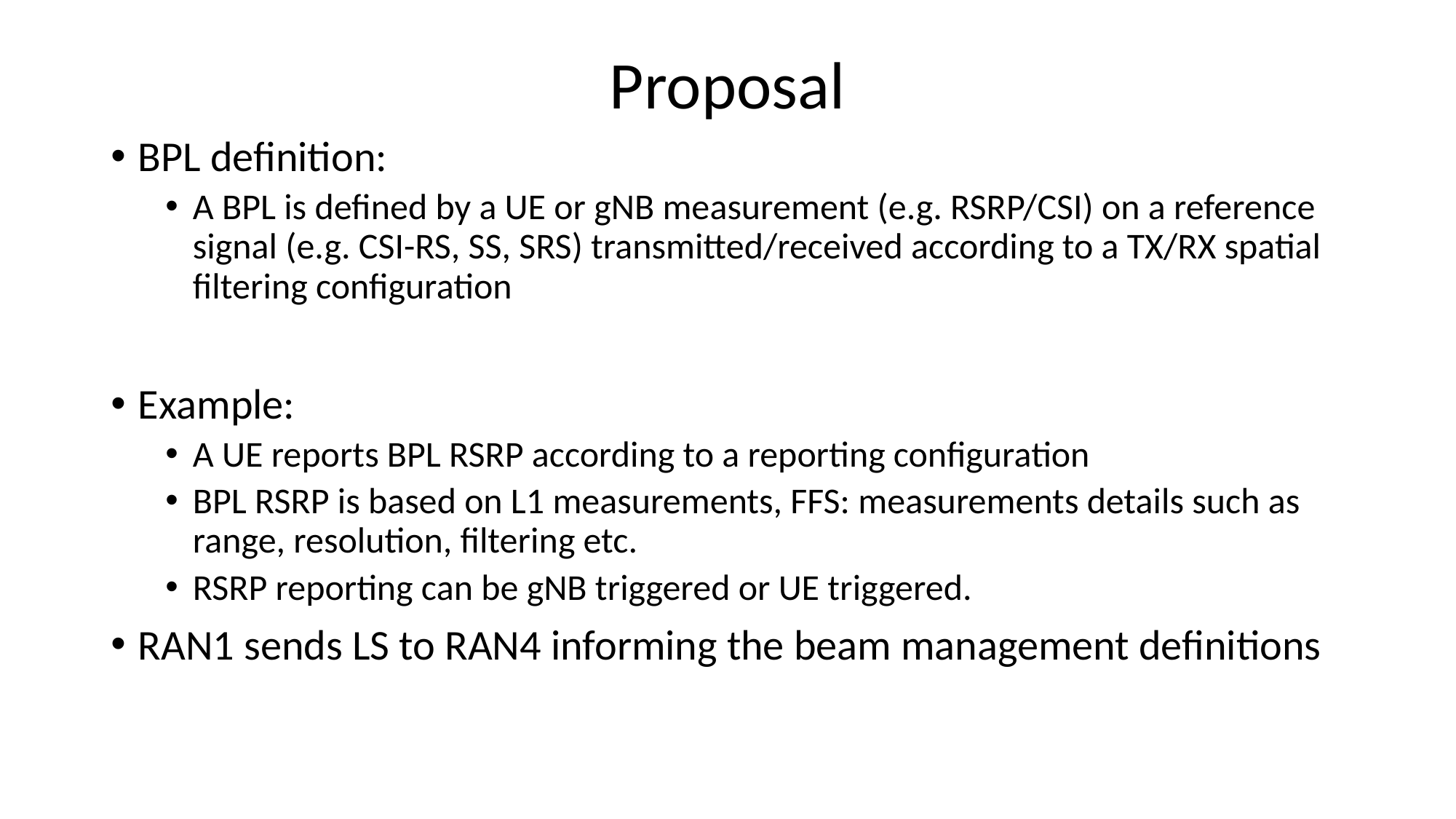

# Proposal
BPL definition:
A BPL is defined by a UE or gNB measurement (e.g. RSRP/CSI) on a reference signal (e.g. CSI-RS, SS, SRS) transmitted/received according to a TX/RX spatial filtering configuration

Example:
A UE reports BPL RSRP according to a reporting configuration
BPL RSRP is based on L1 measurements, FFS: measurements details such as range, resolution, filtering etc.
RSRP reporting can be gNB triggered or UE triggered.
RAN1 sends LS to RAN4 informing the beam management definitions